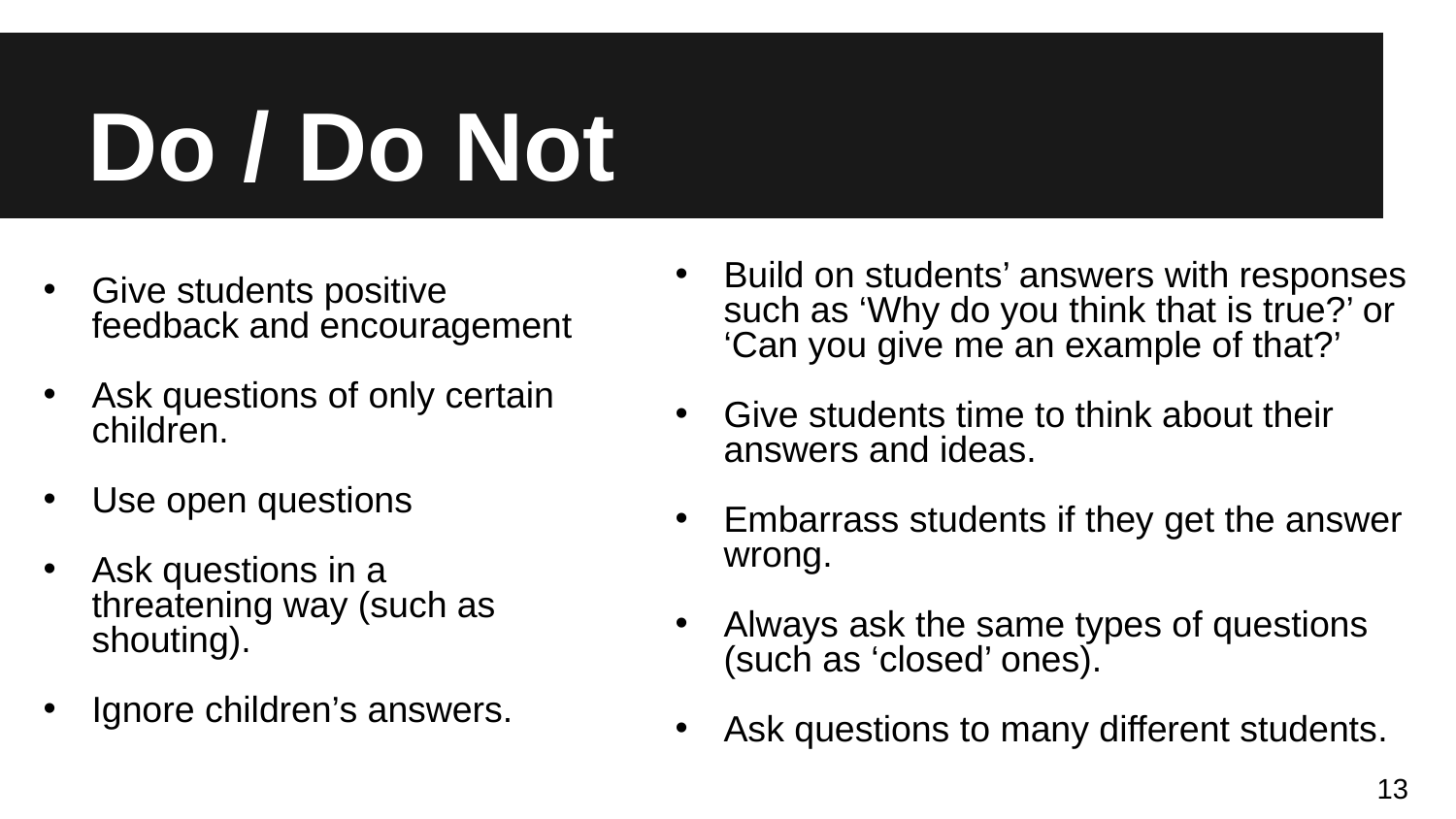

# Do / Do Not
Build on students’ answers with responses such as ‘Why do you think that is true?’ or ‘Can you give me an example of that?’

Give students time to think about their answers and ideas.

Embarrass students if they get the answer wrong.

Always ask the same types of questions (such as ‘closed’ ones).

Ask questions to many different students.

Give students positive feedback and encouragement

Ask questions of only certain children.

Use open questions

Ask questions in a threatening way (such as shouting).

Ignore children’s answers.
13